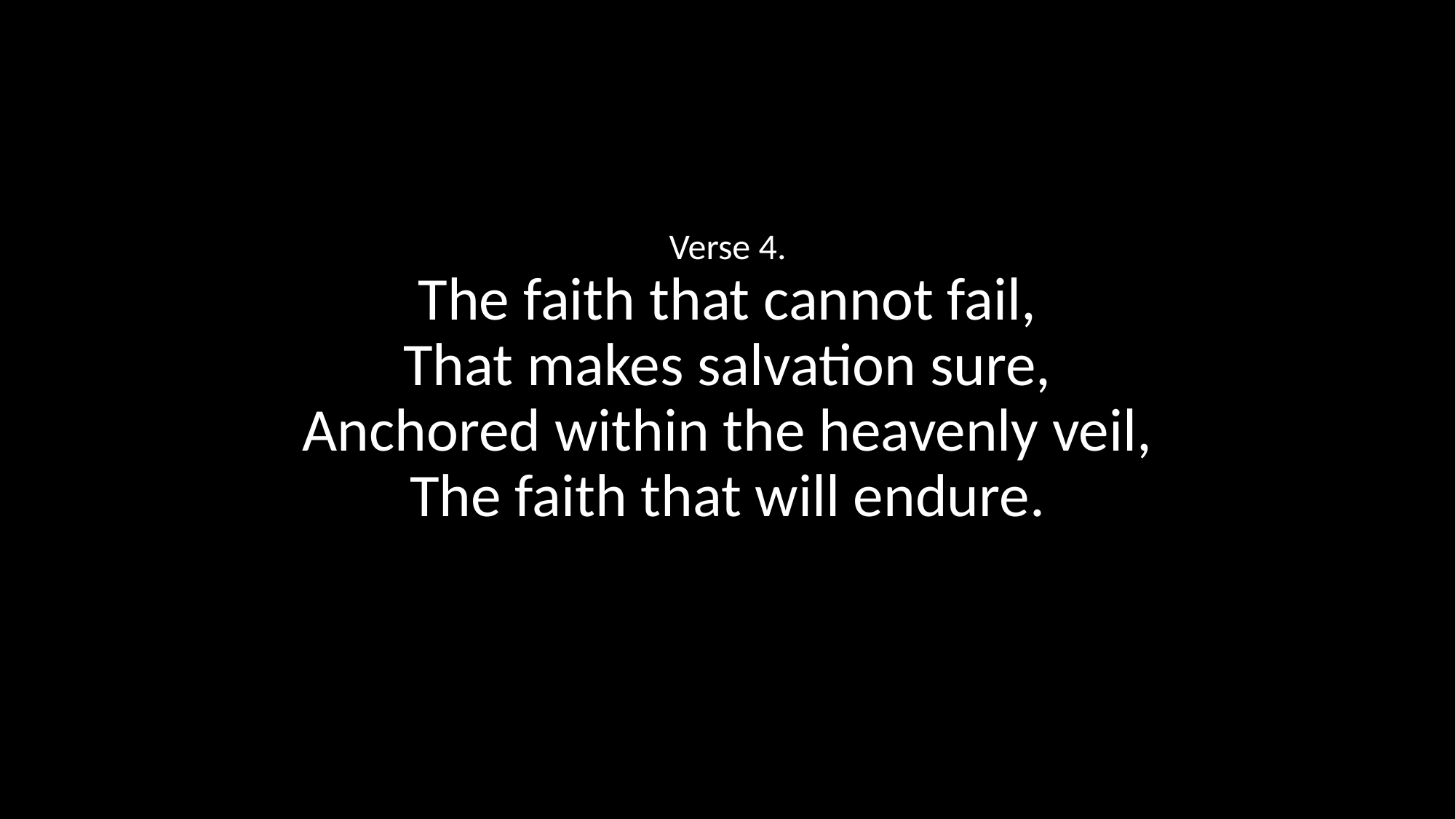

Verse 4.
The faith that cannot fail,
That makes salvation sure,
Anchored within the heavenly veil,
The faith that will endure.